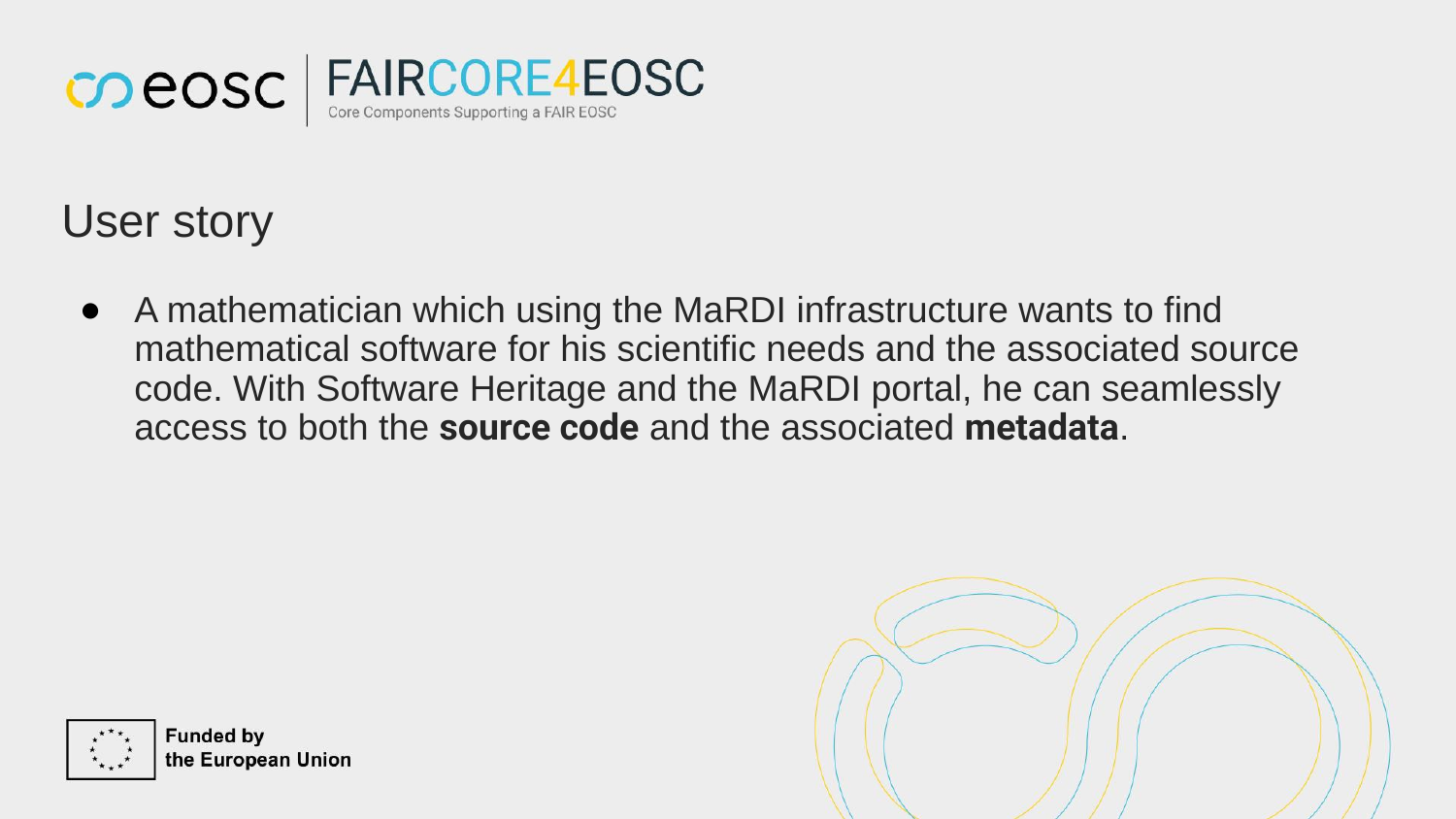

# User story
A mathematician which using the MaRDI infrastructure wants to find mathematical software for his scientific needs and the associated source code. With Software Heritage and the MaRDI portal, he can seamlessly access to both the source code and the associated metadata.